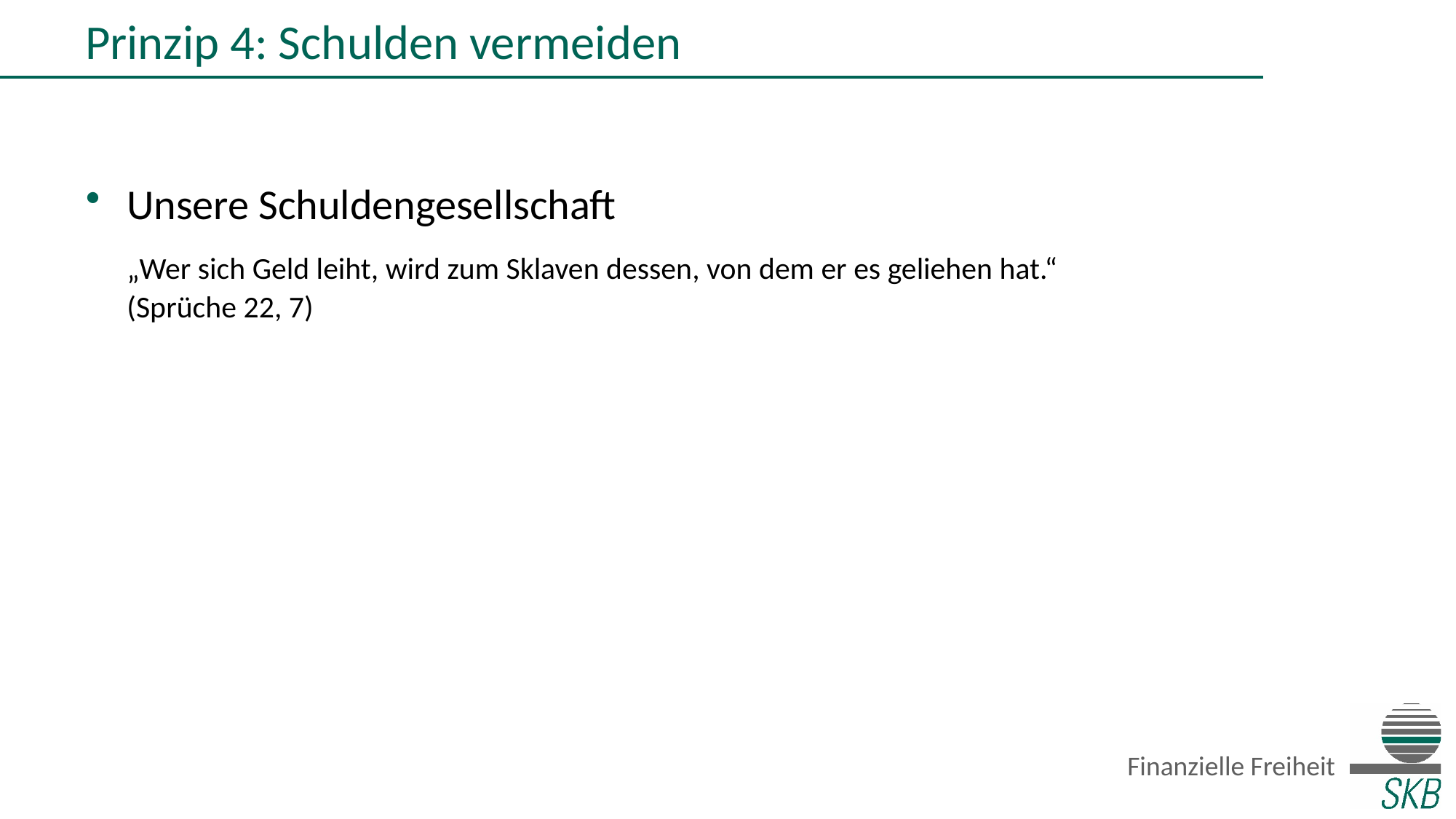

# Prinzip 4: Schulden vermeiden
Unsere Schuldengesellschaft
	„Wer sich Geld leiht, wird zum Sklaven dessen, von dem er es geliehen hat.“              (Sprüche 22, 7)